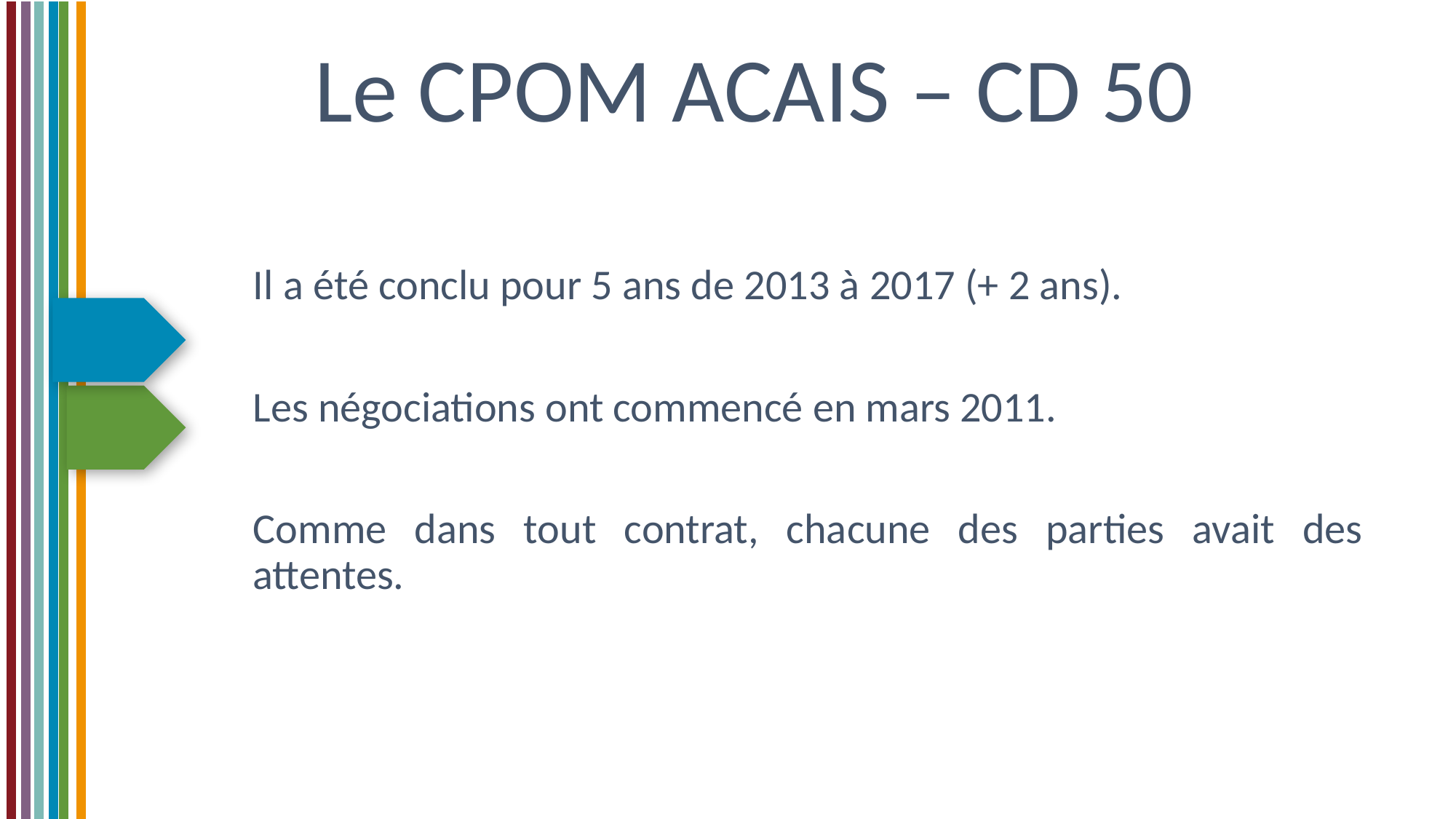

Le CPOM ACAIS – CD 50

Il a été conclu pour 5 ans de 2013 à 2017 (+ 2 ans).

Les négociations ont commencé en mars 2011.

Comme dans tout contrat, chacune des parties avait des attentes.